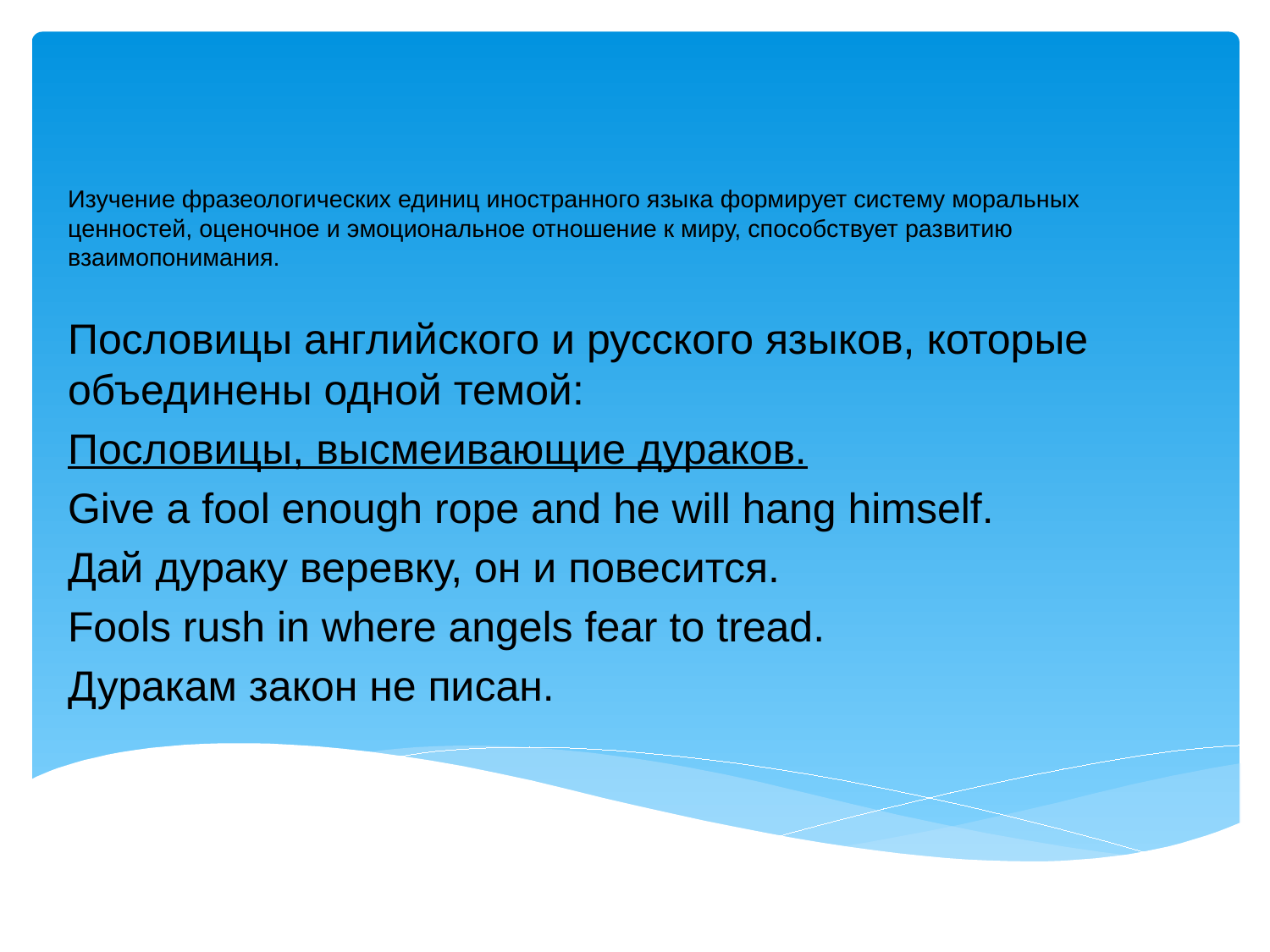

# Изучение фразеологических единиц иностранного языка формирует систему моральных ценностей, оценочное и эмоциональное отношение к миру, способствует развитию взаимопонимания.

Пословицы английского и русского языков, которые объединены одной темой:
Пословицы, высмеивающие дураков.
Give a fool enough rope and he will hang himself.
Дай дураку веревку, он и повесится.
Fools rush in where angels fear to tread.
Дуракам закон не писан.